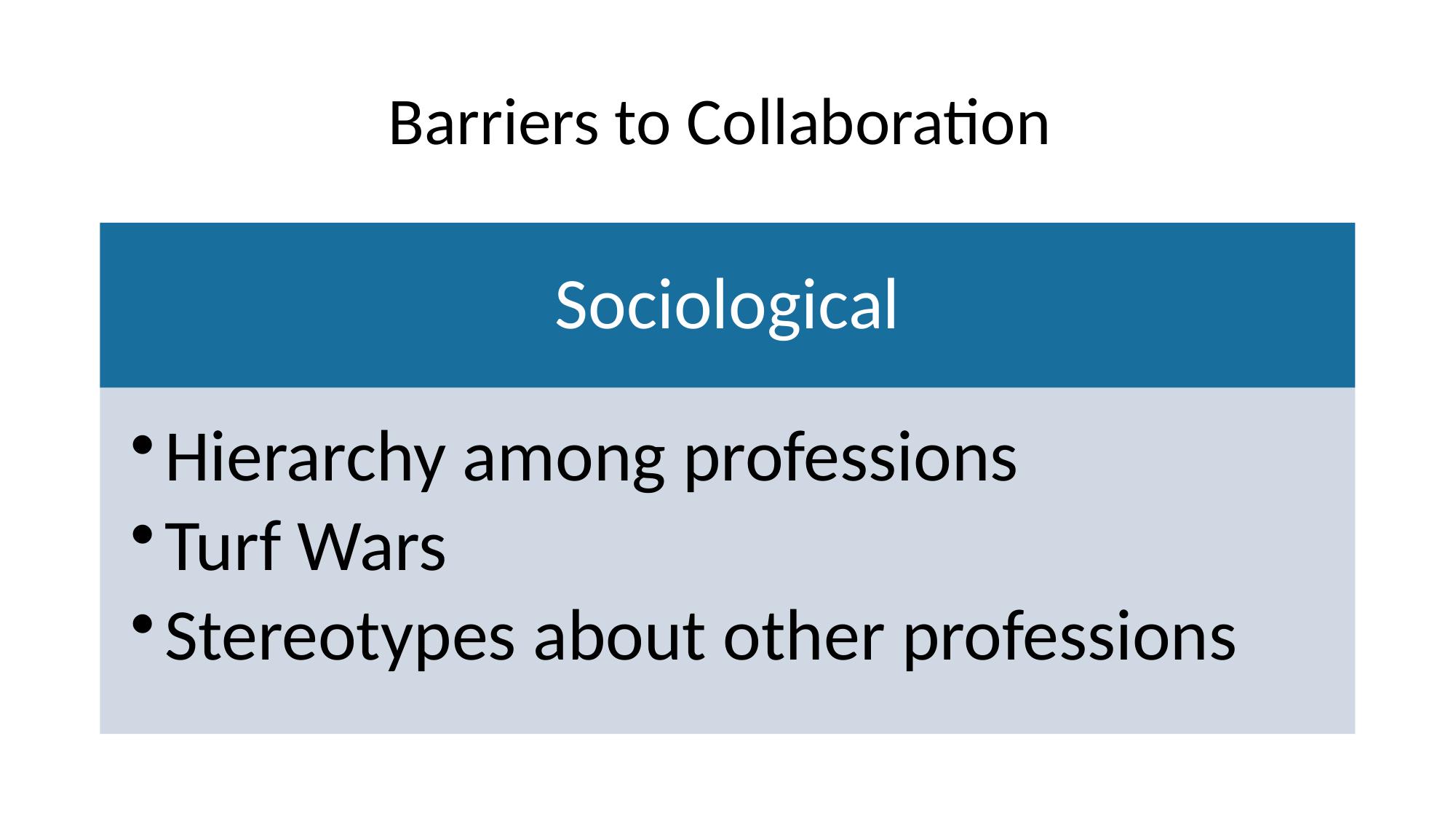

# Barriers to Collaboration
Sociological
Hierarchy among professions
Turf Wars
Stereotypes about other professions